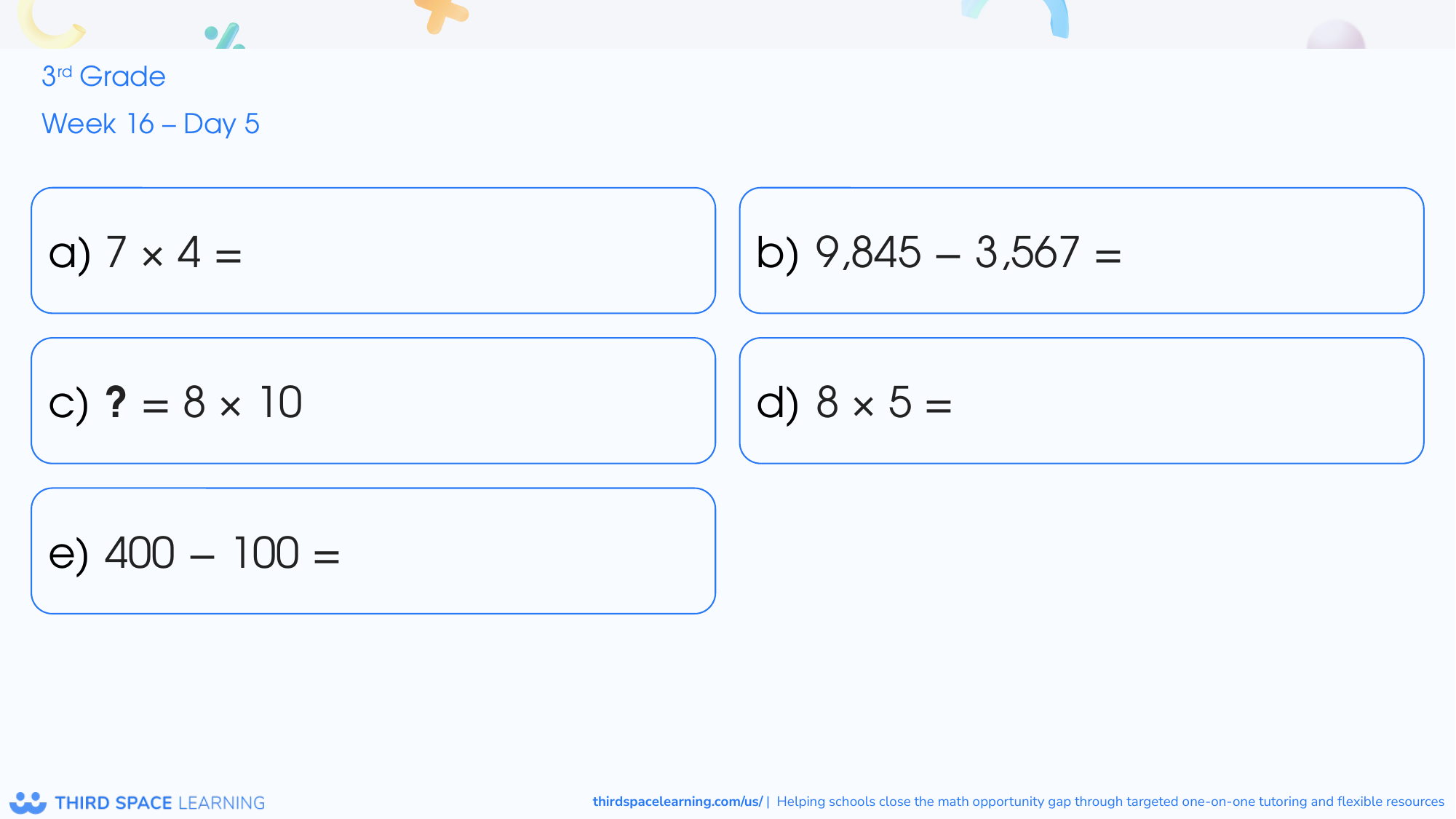

3rd Grade
Week 16 – Day 5
7 × 4 =
9,845 − 3,567 =
? = 8 × 10
8 × 5 =
400 − 100 =